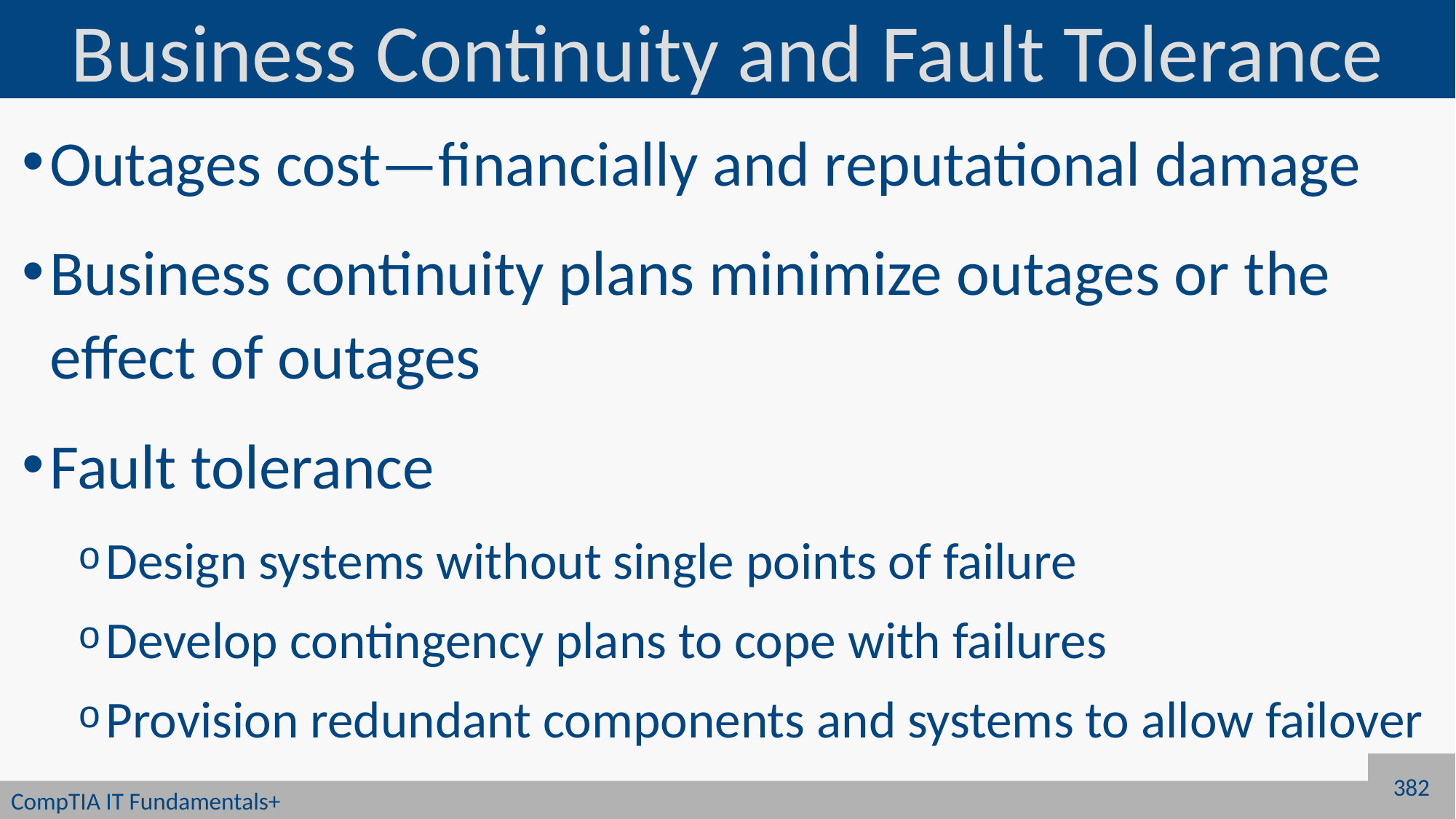

# Business Continuity and Fault Tolerance
Outages cost—financially and reputational damage
Business continuity plans minimize outages or the effect of outages
Fault tolerance
Design systems without single points of failure
Develop contingency plans to cope with failures
Provision redundant components and systems to allow failover
382
CompTIA IT Fundamentals+